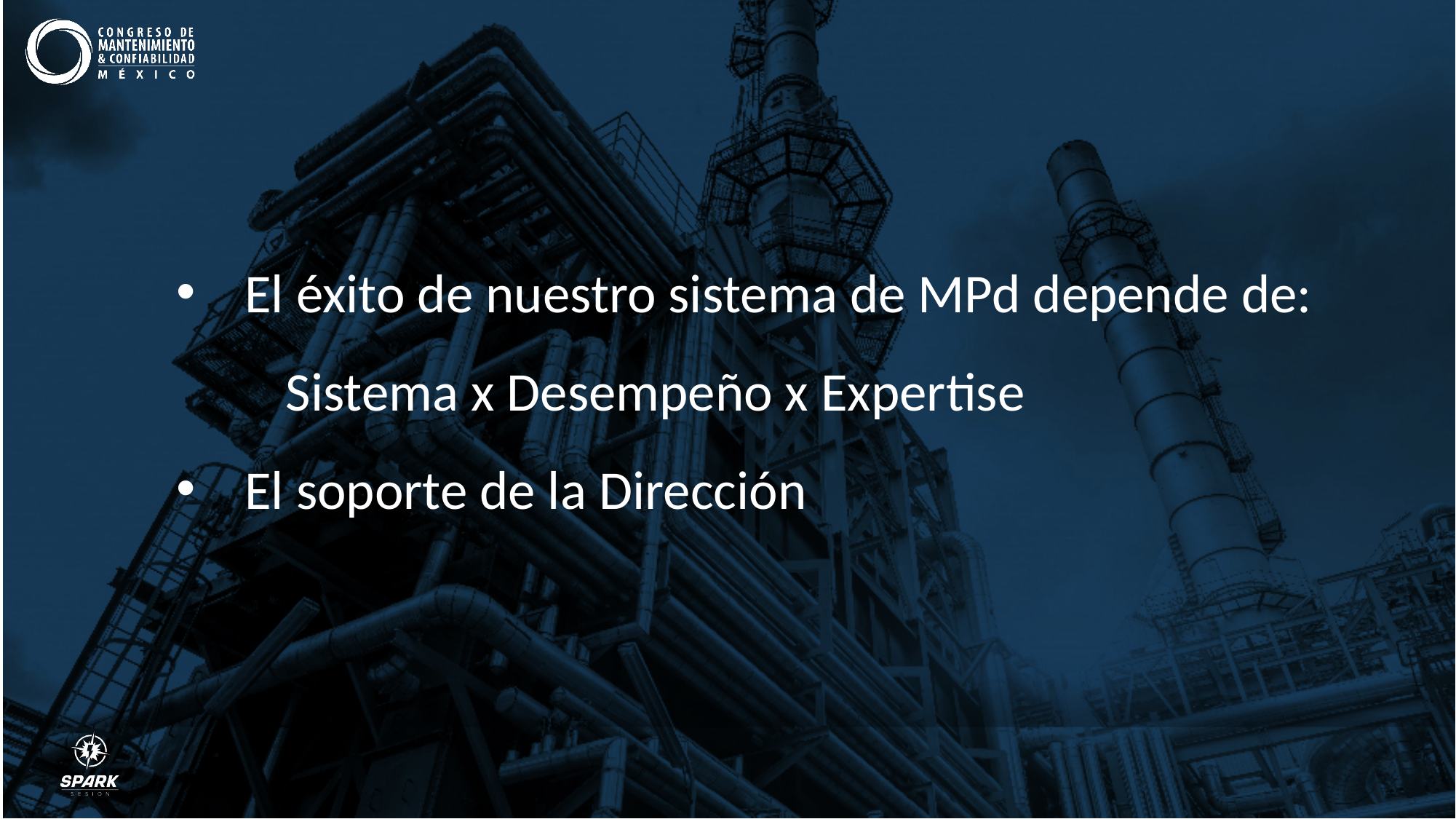

El éxito de nuestro sistema de MPd depende de:
	Sistema x Desempeño x Expertise
El soporte de la Dirección